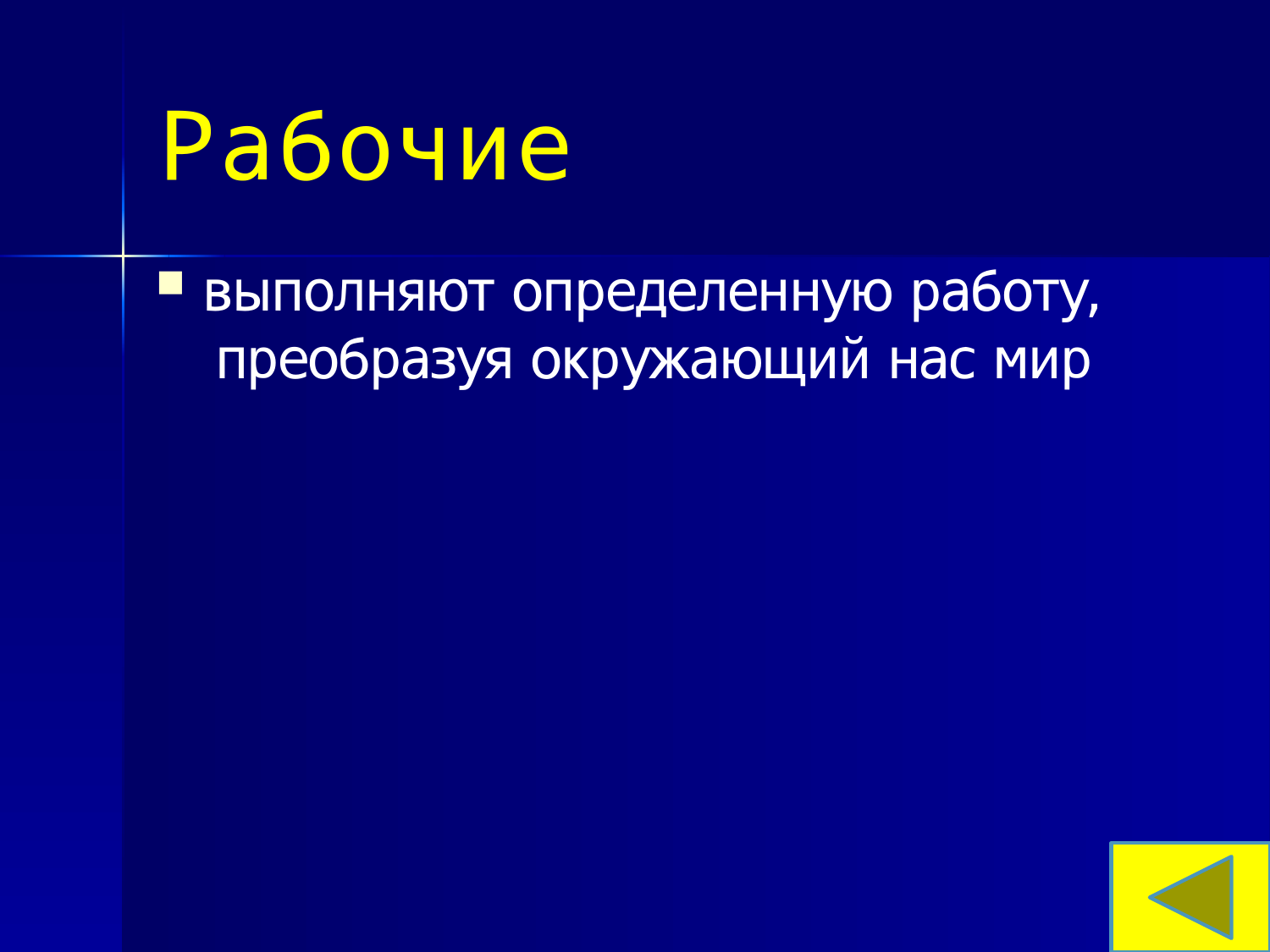

# Рабочие
выполняют определенную работу, преобразуя окружающий нас мир